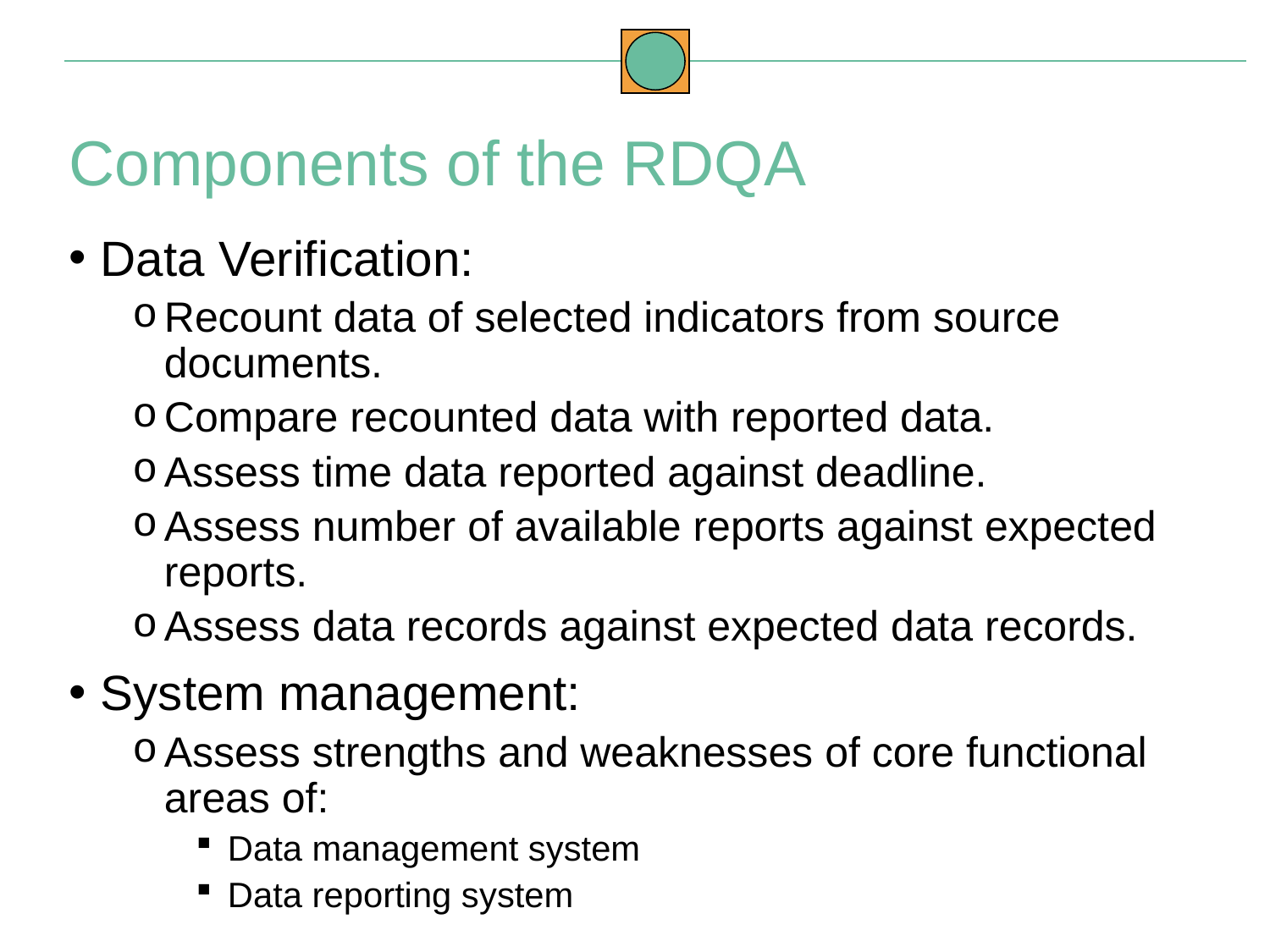

Components of the RDQA
Data Verification:
Recount data of selected indicators from source documents.
Compare recounted data with reported data.
Assess time data reported against deadline.
Assess number of available reports against expected reports.
Assess data records against expected data records.
System management:
Assess strengths and weaknesses of core functional areas of:
Data management system
Data reporting system